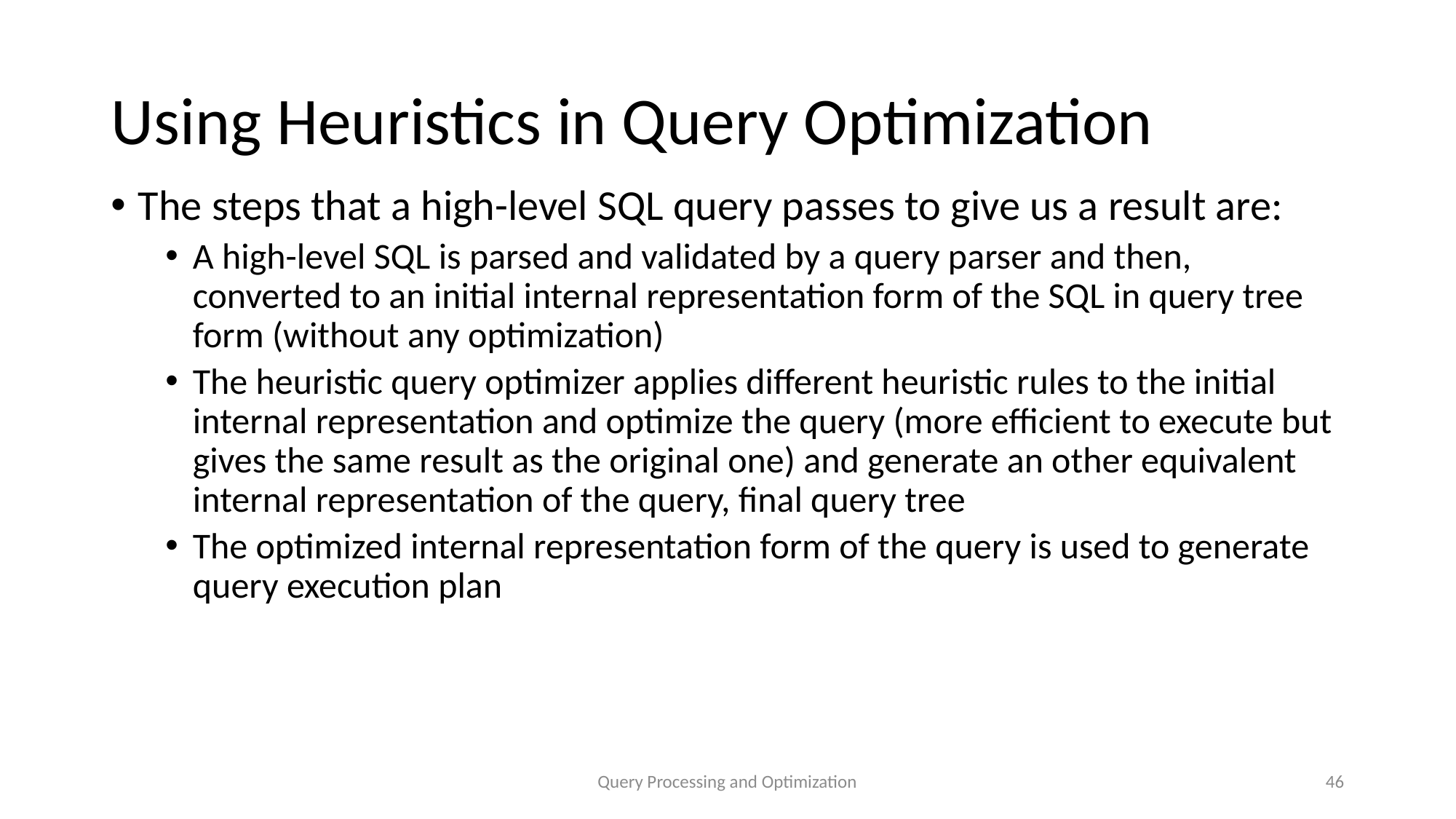

# Using Heuristics in Query Optimization
The steps that a high-level SQL query passes to give us a result are:
A high-level SQL is parsed and validated by a query parser and then, converted to an initial internal representation form of the SQL in query tree form (without any optimization)
The heuristic query optimizer applies different heuristic rules to the initial internal representation and optimize the query (more efficient to execute but gives the same result as the original one) and generate an other equivalent internal representation of the query, final query tree
The optimized internal representation form of the query is used to generate query execution plan

Query Processing and Optimization
46